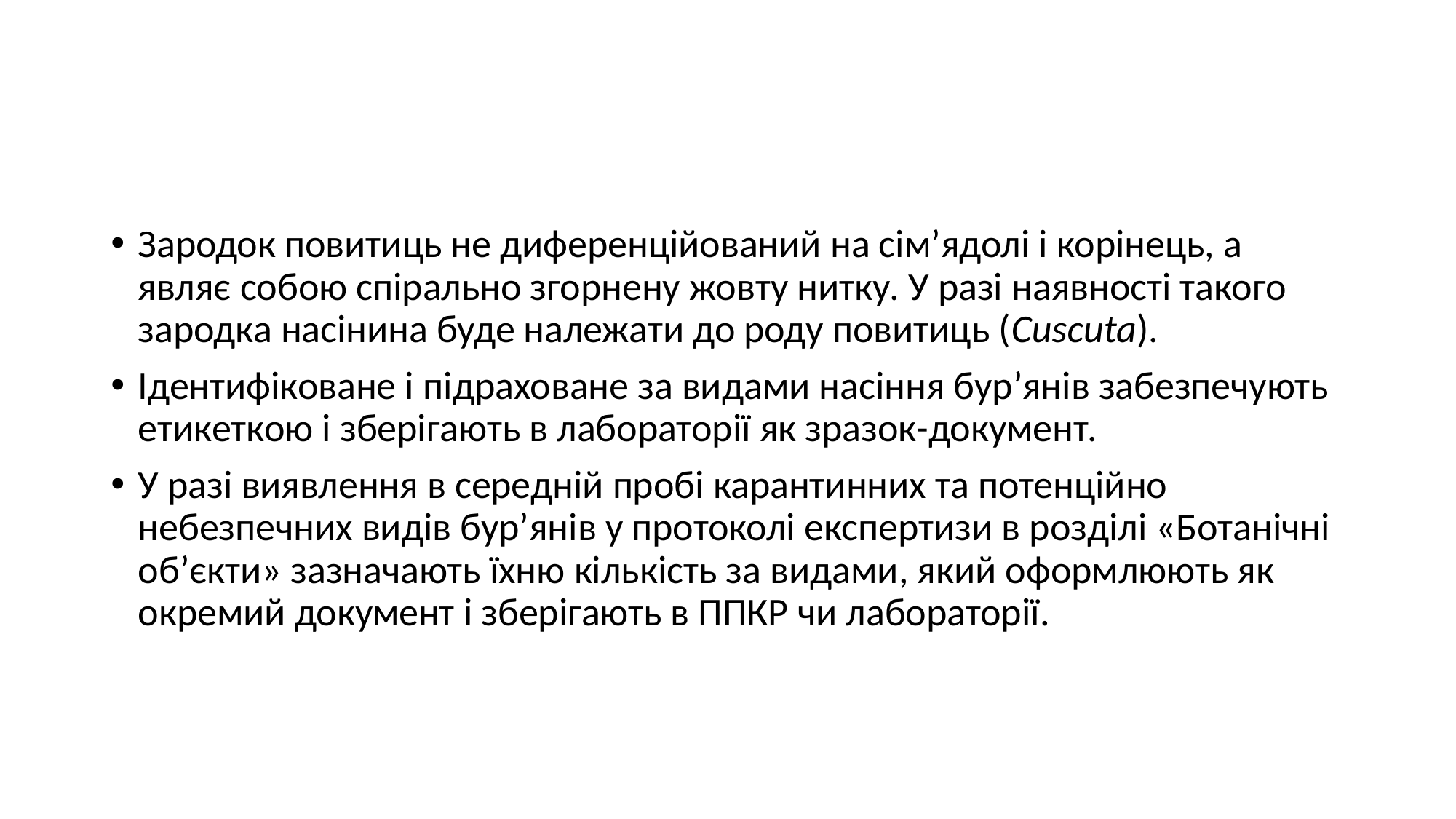

#
Зародок повитиць не диференційований на сім’ядолі і корінець, а являє собою спірально згорнену жовту нитку. У разі наявності такого зародка насінина буде належати до роду повитиць (Cuscuta).
Ідентифіковане і підраховане за видами насіння бур’янів забезпечують етикеткою і зберігають в лабораторії як зразок-документ.
У разі виявлення в середній пробі карантинних та потенційно небезпечних видів бур’янів у протоколі експертизи в розділі «Ботанічні об’єкти» зазначають їхню кількість за видами, який оформлюють як окремий документ і зберігають в ППКР чи лабораторії.